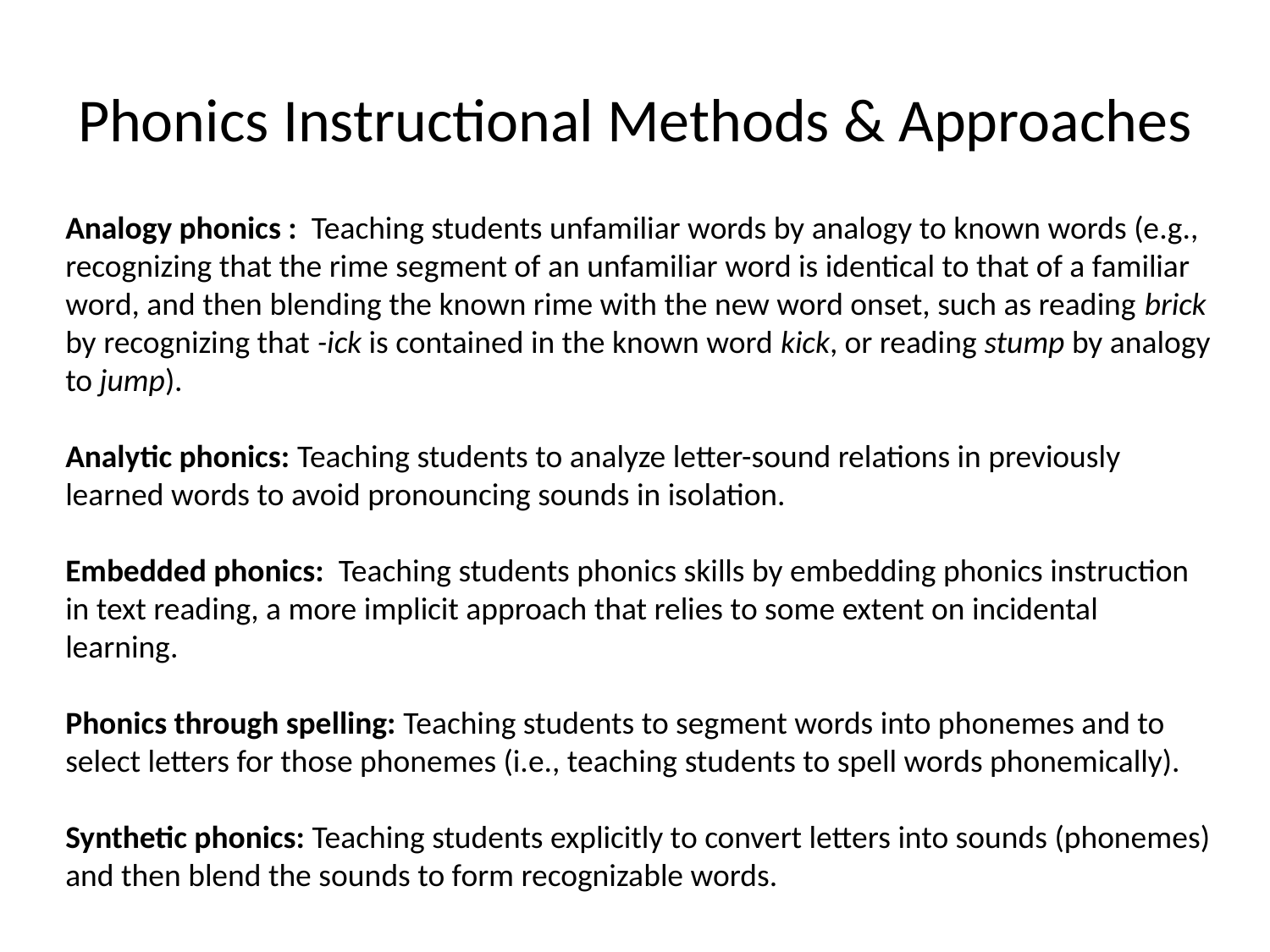

# Phonics Instructional Methods & Approaches
Analogy phonics :  Teaching students unfamiliar words by analogy to known words (e.g., recognizing that the rime segment of an unfamiliar word is identical to that of a familiar word, and then blending the known rime with the new word onset, such as reading brick by recognizing that -ick is contained in the known word kick, or reading stump by analogy to jump).

Analytic phonics: Teaching students to analyze letter-sound relations in previously learned words to avoid pronouncing sounds in isolation.

Embedded phonics:  Teaching students phonics skills by embedding phonics instruction in text reading, a more implicit approach that relies to some extent on incidental learning.

Phonics through spelling: Teaching students to segment words into phonemes and to select letters for those phonemes (i.e., teaching students to spell words phonemically).

Synthetic phonics: Teaching students explicitly to convert letters into sounds (phonemes) and then blend the sounds to form recognizable words.